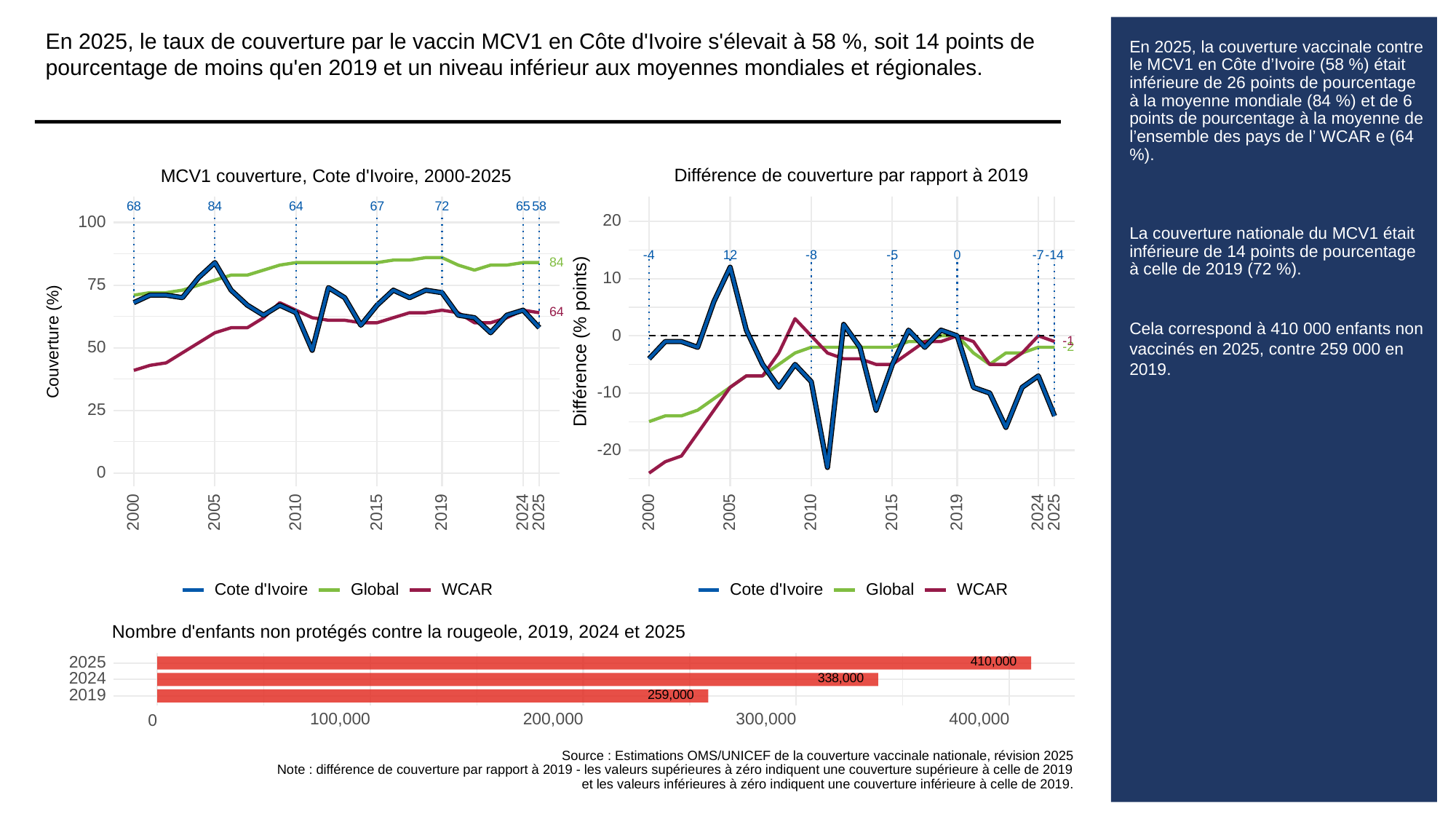

En 2025, le taux de couverture par le vaccin MCV1 en Côte d'Ivoire s'élevait à 58 %, soit 14 points de pourcentage de moins qu'en 2019 et un niveau inférieur aux moyennes mondiales et régionales.
# En 2025, la couverture vaccinale contre le MCV1 en Côte d’Ivoire (58 %) était inférieure de 26 points de pourcentage à la moyenne mondiale (84 %) et de 6 points de pourcentage à la moyenne de l’ensemble des pays de l’ WCAR e (64 %).

La couverture nationale du MCV1 était inférieure de 14 points de pourcentage à celle de 2019 (72 %).

Cela correspond à 410 000 enfants non vaccinés en 2025, contre 259 000 en 2019.

Différence de couverture par rapport à 2019
MCV1 couverture, Cote d'Ivoire, 2000-2025

68
84
64
67
65
58
72
20
100

-8
0
12
-14
-5
-4
-7

84

10

75

64

0
Différence (% points)
Couverture (%)

-1
50
-2

-10

25

-20

0

2000
2005
2010
2015
2019
2024
2025
2000
2005
2010
2015
2019
2024
2025
Cote d'Ivoire
Global
WCAR
Cote d'Ivoire
Global
WCAR

Nombre d'enfants non protégés contre la rougeole, 2019, 2024 et 2025

410,000
2025

338,000
2024

259,000
2019

100,000
200,000
300,000
400,000
0
Source : Estimations OMS/UNICEF de la couverture vaccinale nationale, révision 2025
Note : différence de couverture par rapport à 2019 - les valeurs supérieures à zéro indiquent une couverture supérieure à celle de 2019
et les valeurs inférieures à zéro indiquent une couverture inférieure à celle de 2019.